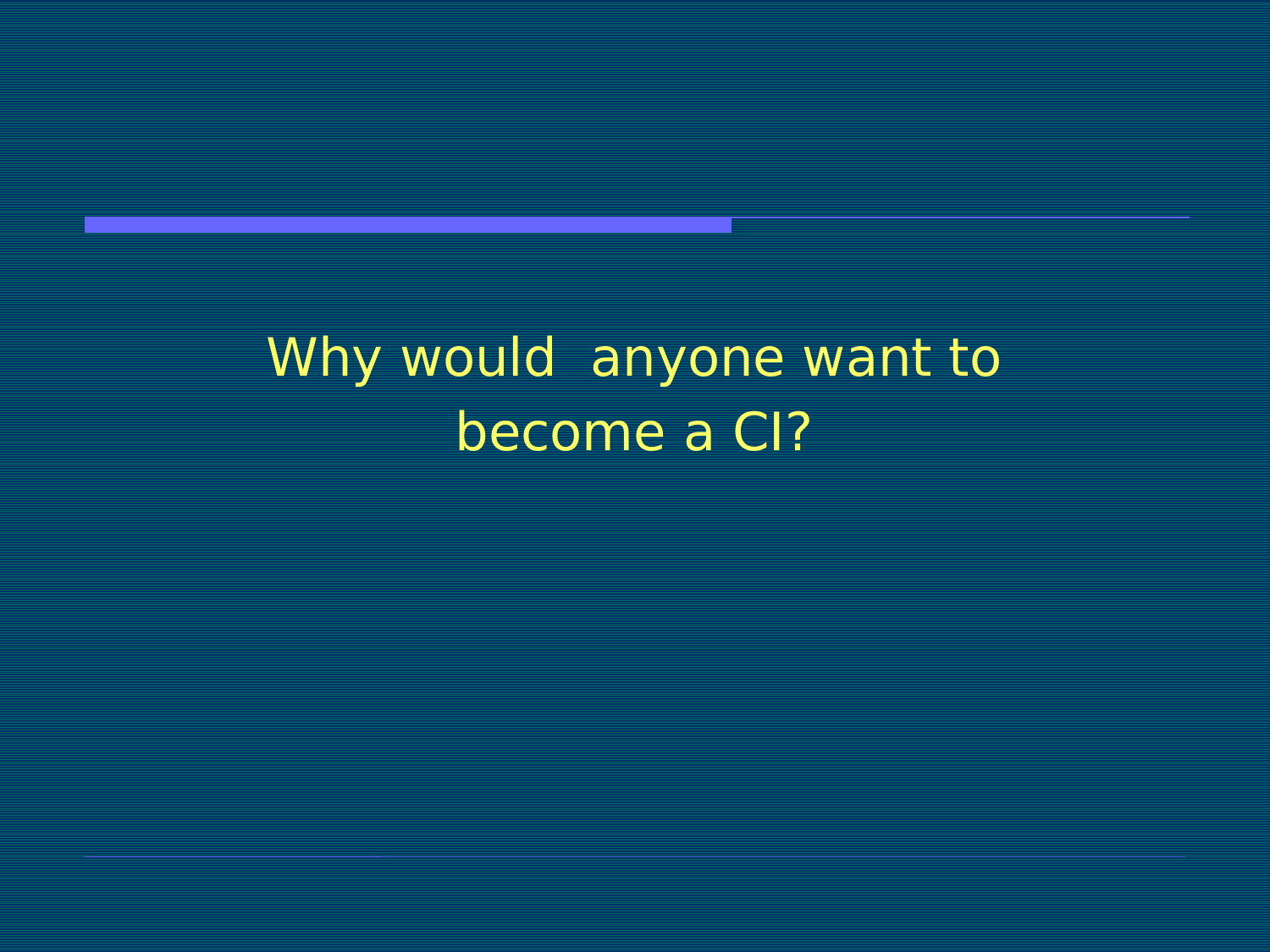

#

Why would  anyone want to
become a CI?